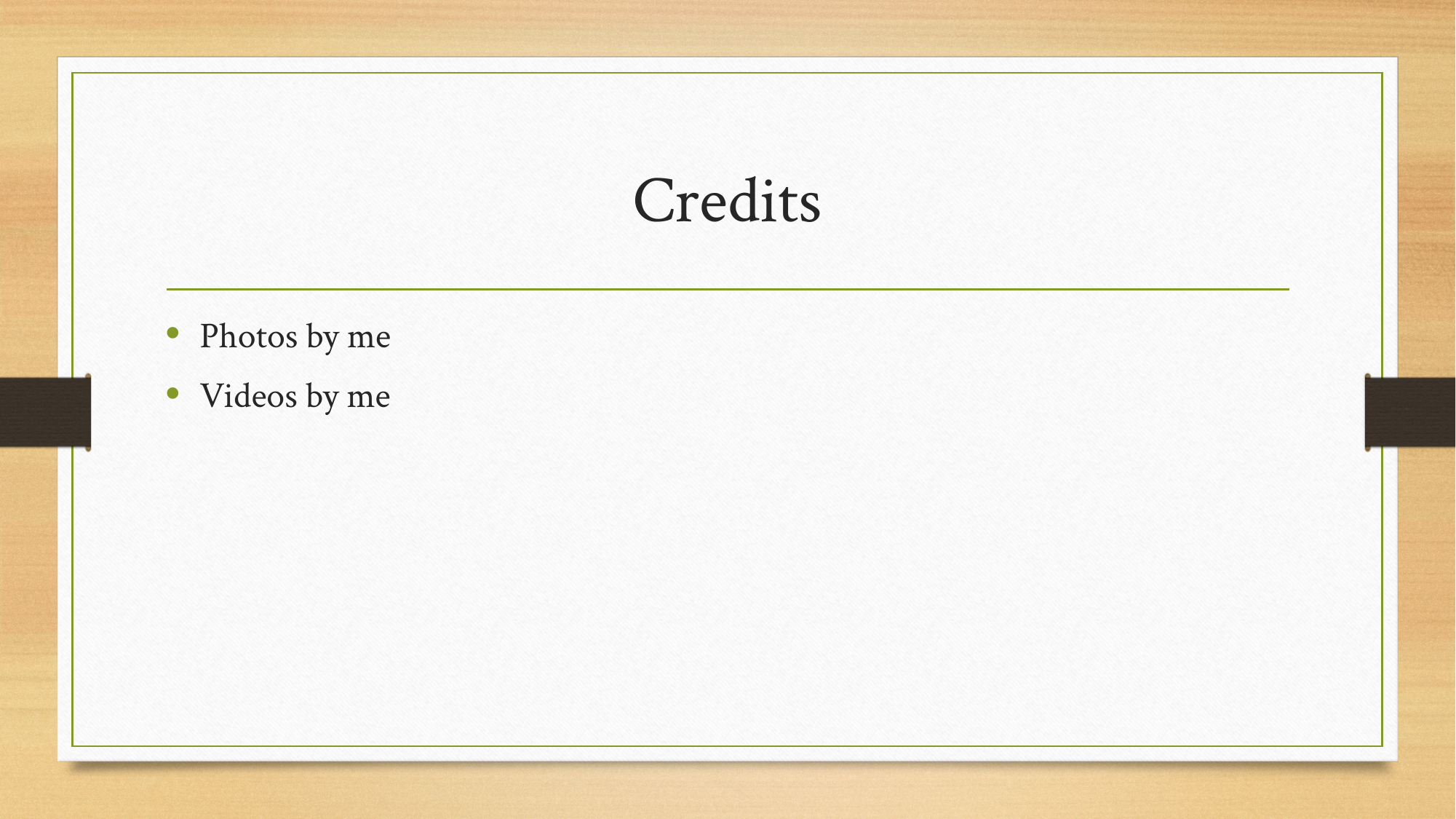

# Credits
Photos by me
Videos by me